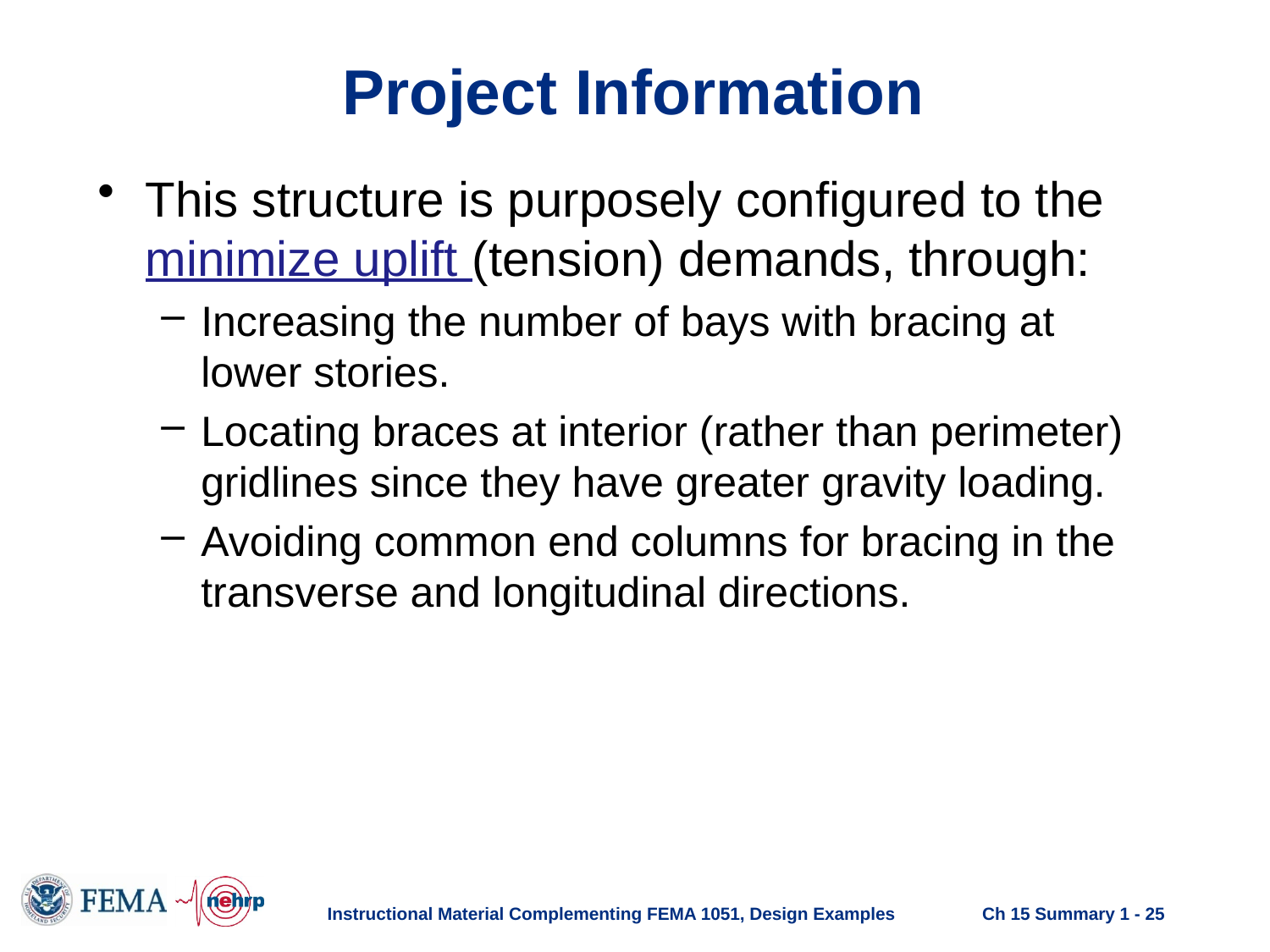

# Project Information
This structure is purposely configured to the minimize uplift (tension) demands, through:
Increasing the number of bays with bracing at lower stories.
Locating braces at interior (rather than perimeter) gridlines since they have greater gravity loading.
Avoiding common end columns for bracing in the transverse and longitudinal directions.
Instructional Material Complementing FEMA 1051, Design Examples
Ch 15 Summary 1 - 25